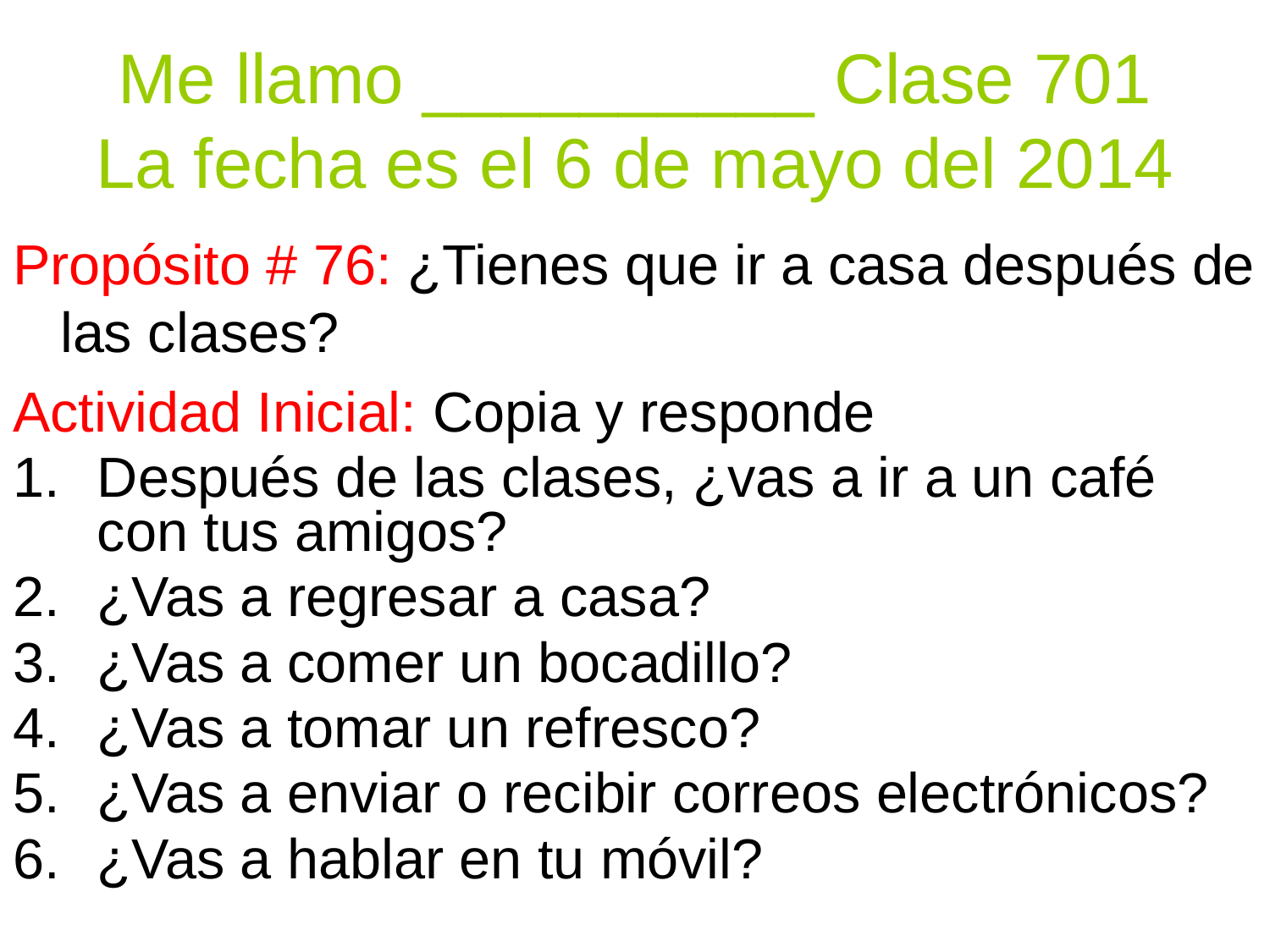

# Me llamo __________ Clase 701 La fecha es el 6 de mayo del 2014
Propósito # 76: ¿Tienes que ir a casa después de las clases?
Actividad Inicial: Copia y responde
Después de las clases, ¿vas a ir a un café con tus amigos?
¿Vas a regresar a casa?
¿Vas a comer un bocadillo?
¿Vas a tomar un refresco?
¿Vas a enviar o recibir correos electrónicos?
¿Vas a hablar en tu móvil?